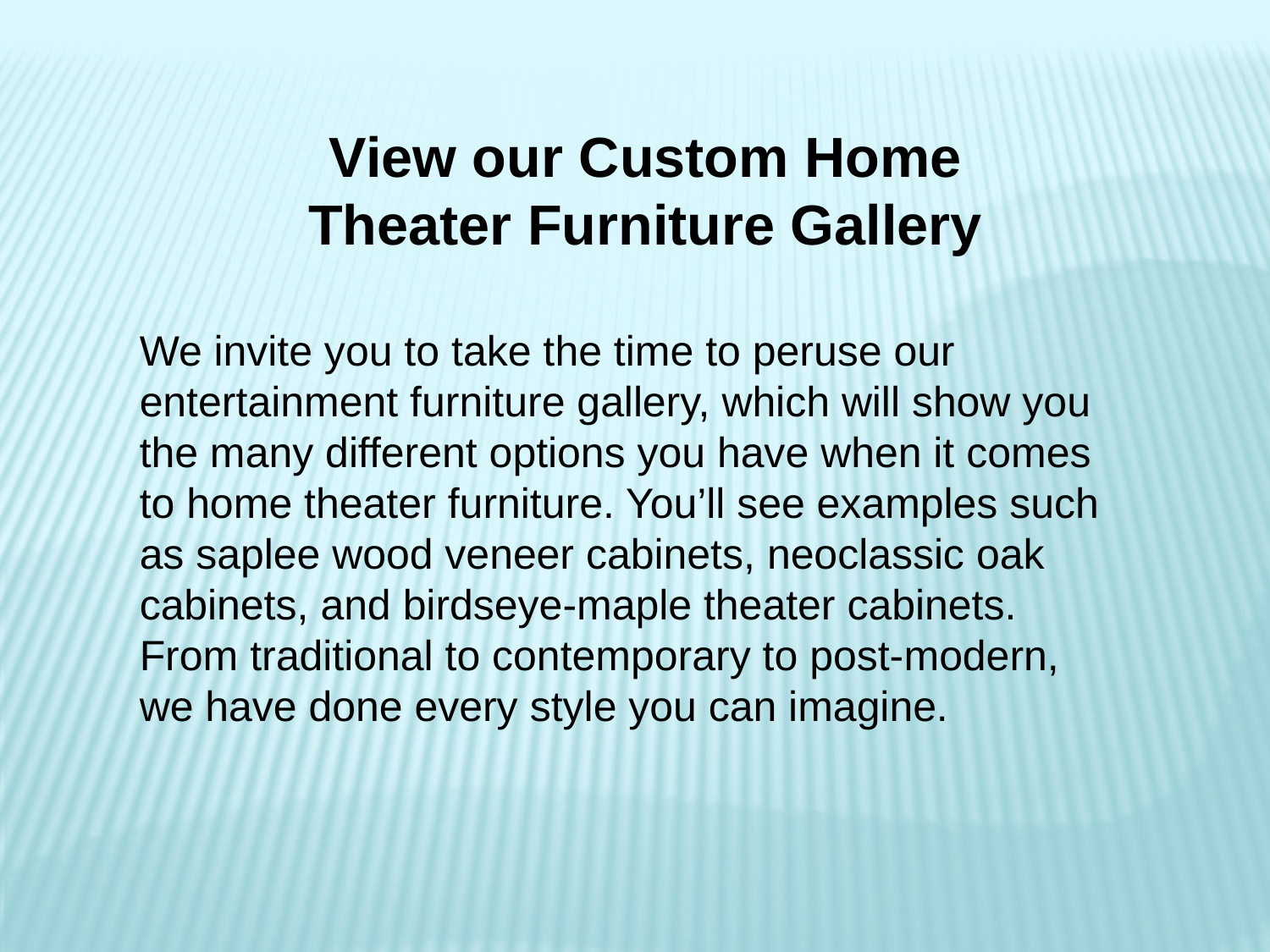

View our Custom Home Theater Furniture Gallery
We invite you to take the time to peruse our entertainment furniture gallery, which will show you the many different options you have when it comes to home theater furniture. You’ll see examples such as saplee wood veneer cabinets, neoclassic oak cabinets, and birdseye-maple theater cabinets. From traditional to contemporary to post-modern, we have done every style you can imagine.